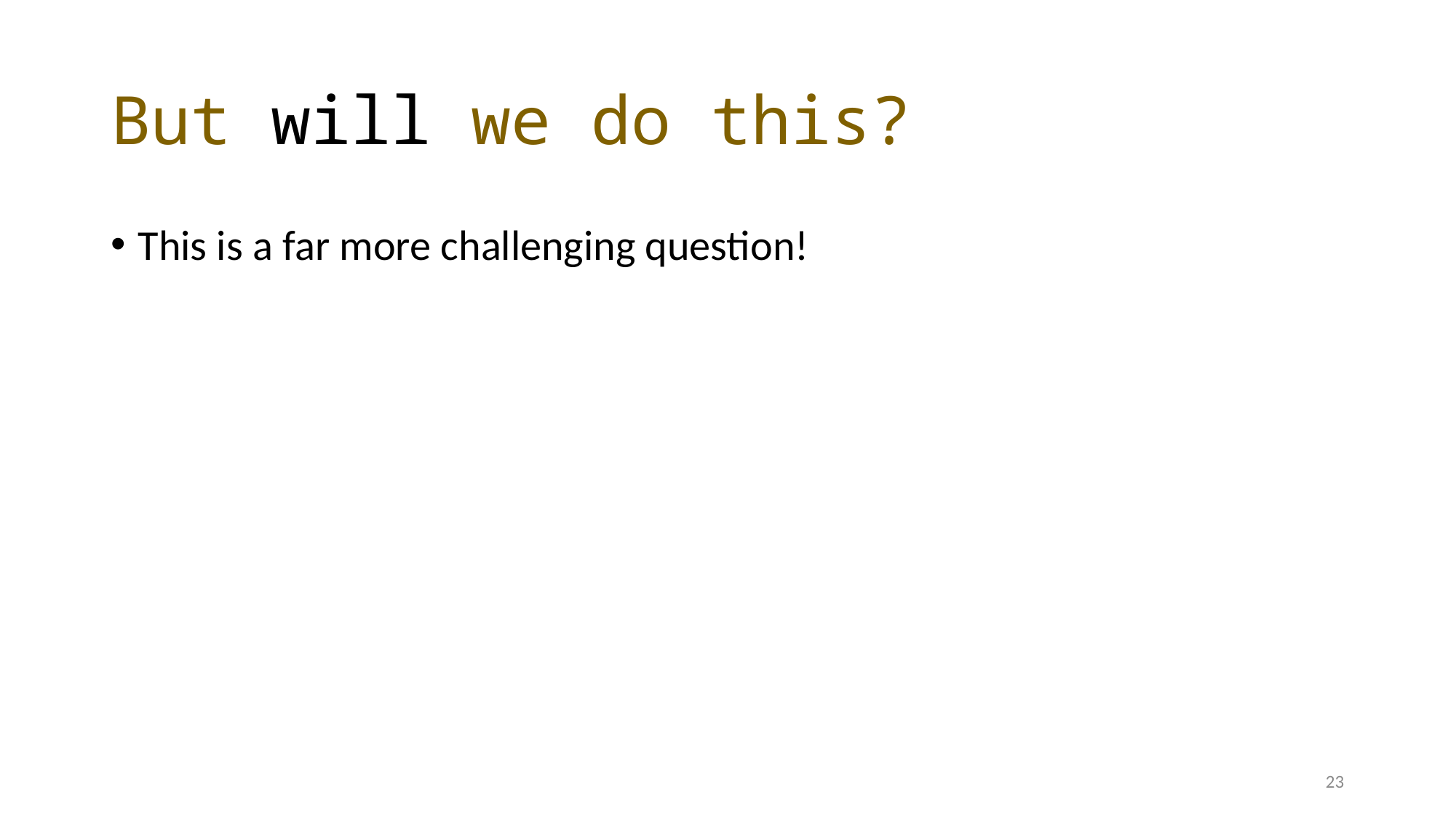

# But will we do this?
This is a far more challenging question!
23